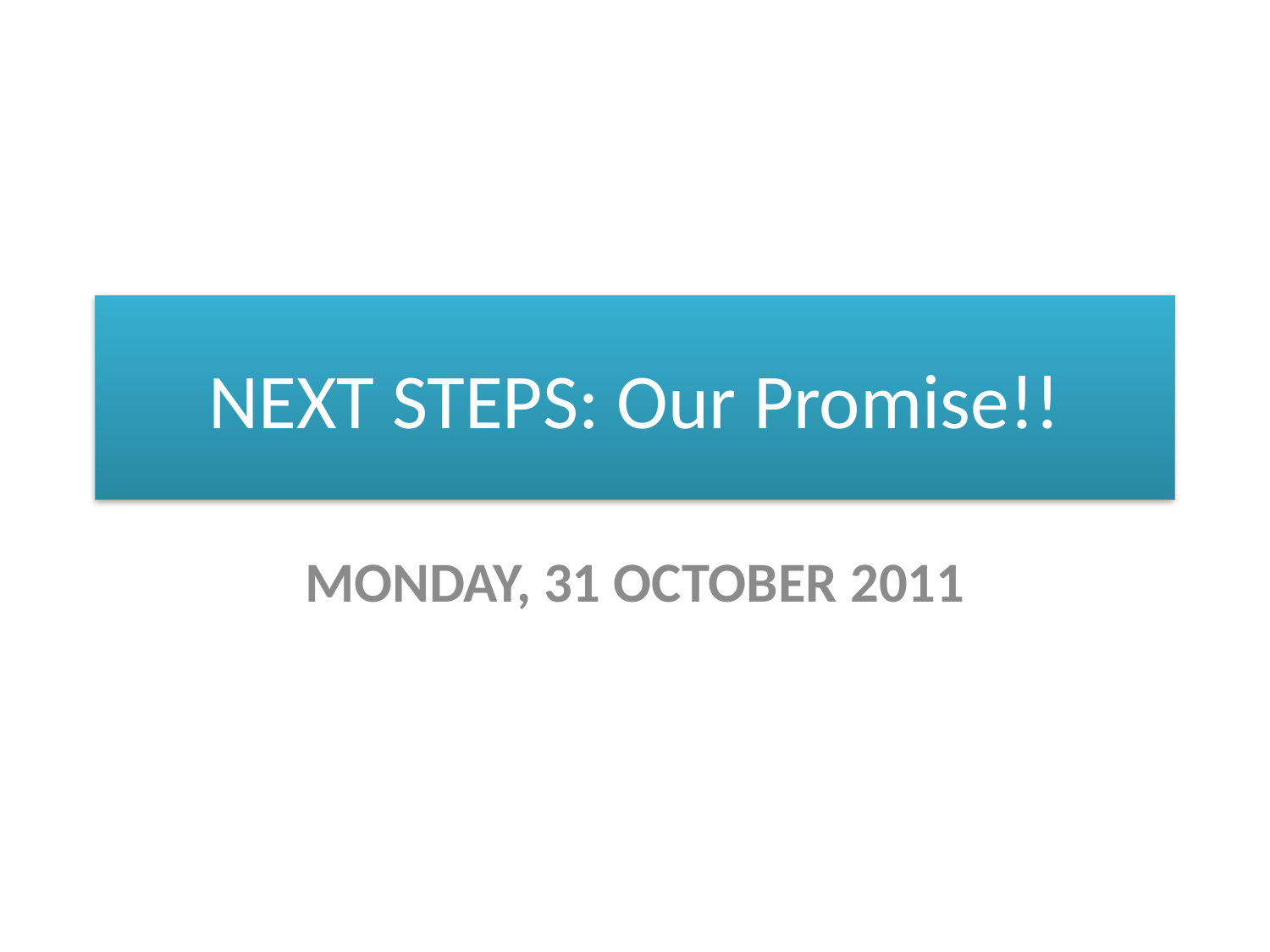

# NEXT STEPS: Our Promise!!
MONDAY, 31 OCTOBER 2011